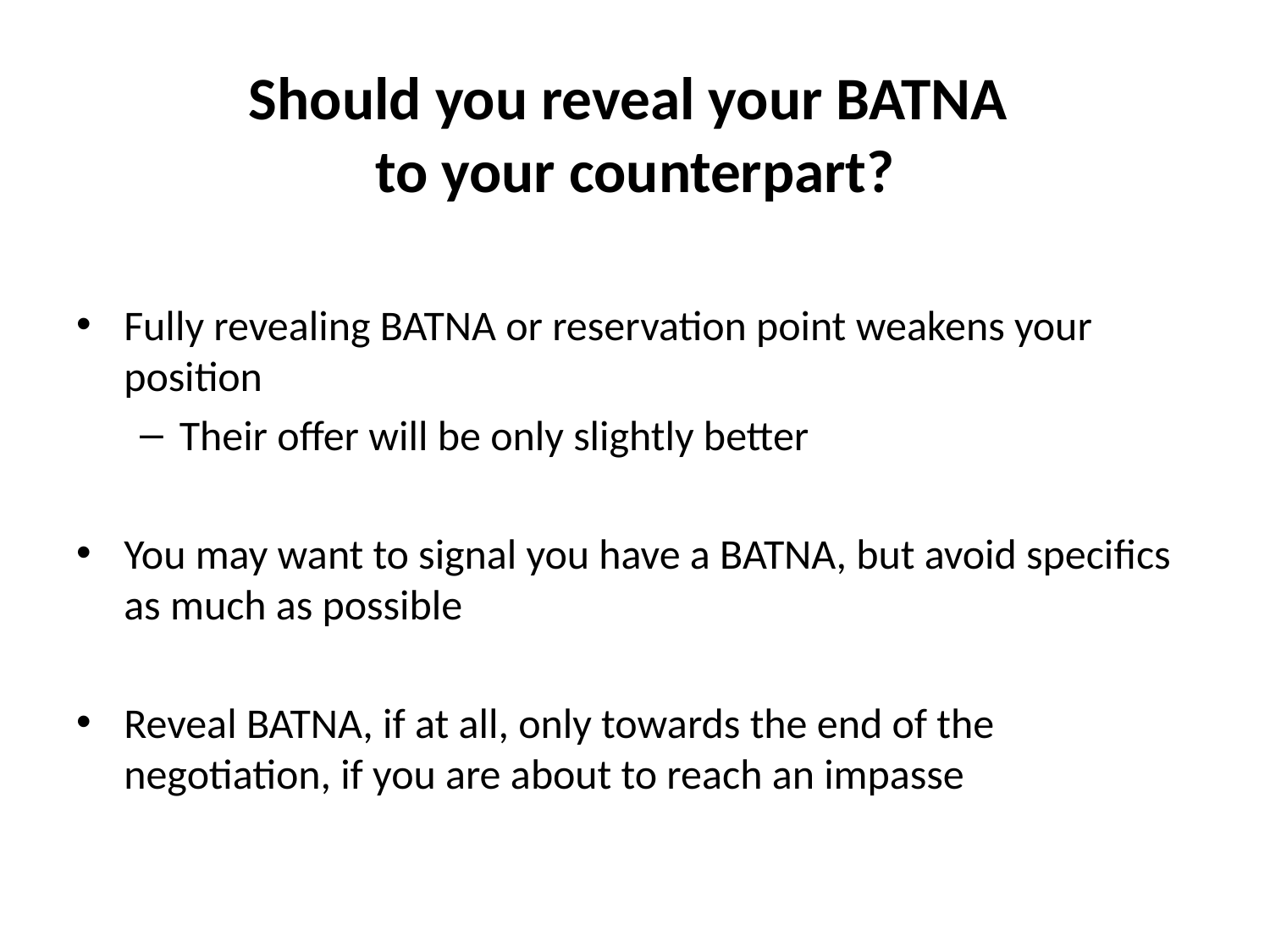

# Should you reveal your BATNA to your counterpart?
Fully revealing BATNA or reservation point weakens your position
Their offer will be only slightly better

You may want to signal you have a BATNA, but avoid specifics as much as possible

Reveal BATNA, if at all, only towards the end of the negotiation, if you are about to reach an impasse